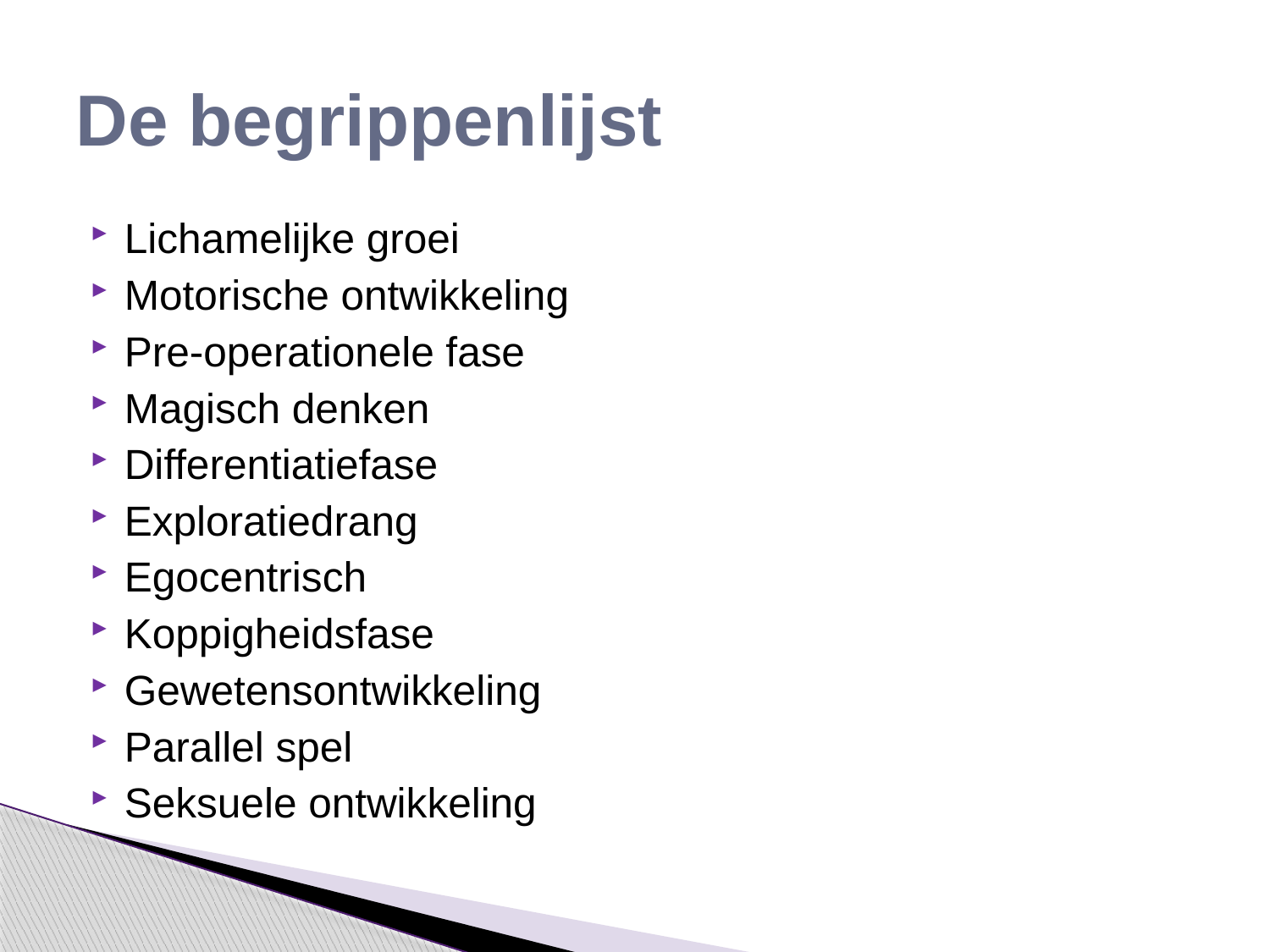

# De begrippenlijst
Lichamelijke groei
Motorische ontwikkeling
Pre-operationele fase
Magisch denken
Differentiatiefase
Exploratiedrang
Egocentrisch
Koppigheidsfase
Gewetensontwikkeling
Parallel spel
Seksuele ontwikkeling